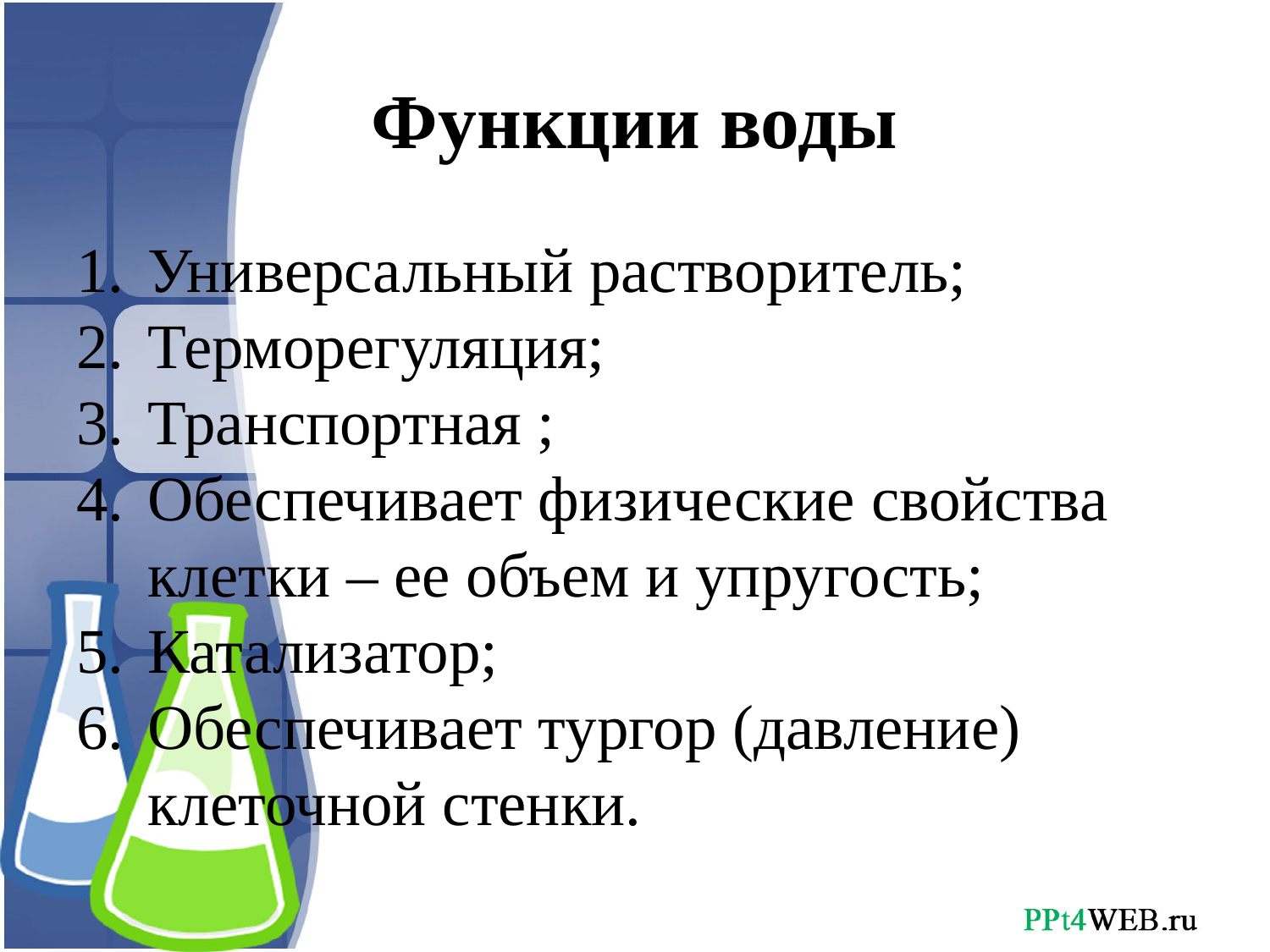

# Функции воды
Универсальный растворитель;
Терморегуляция;
Транспортная ;
Обеспечивает физические свойства клетки – ее объем и упругость;
Катализатор;
Обеспечивает тургор (давление) клеточной стенки.